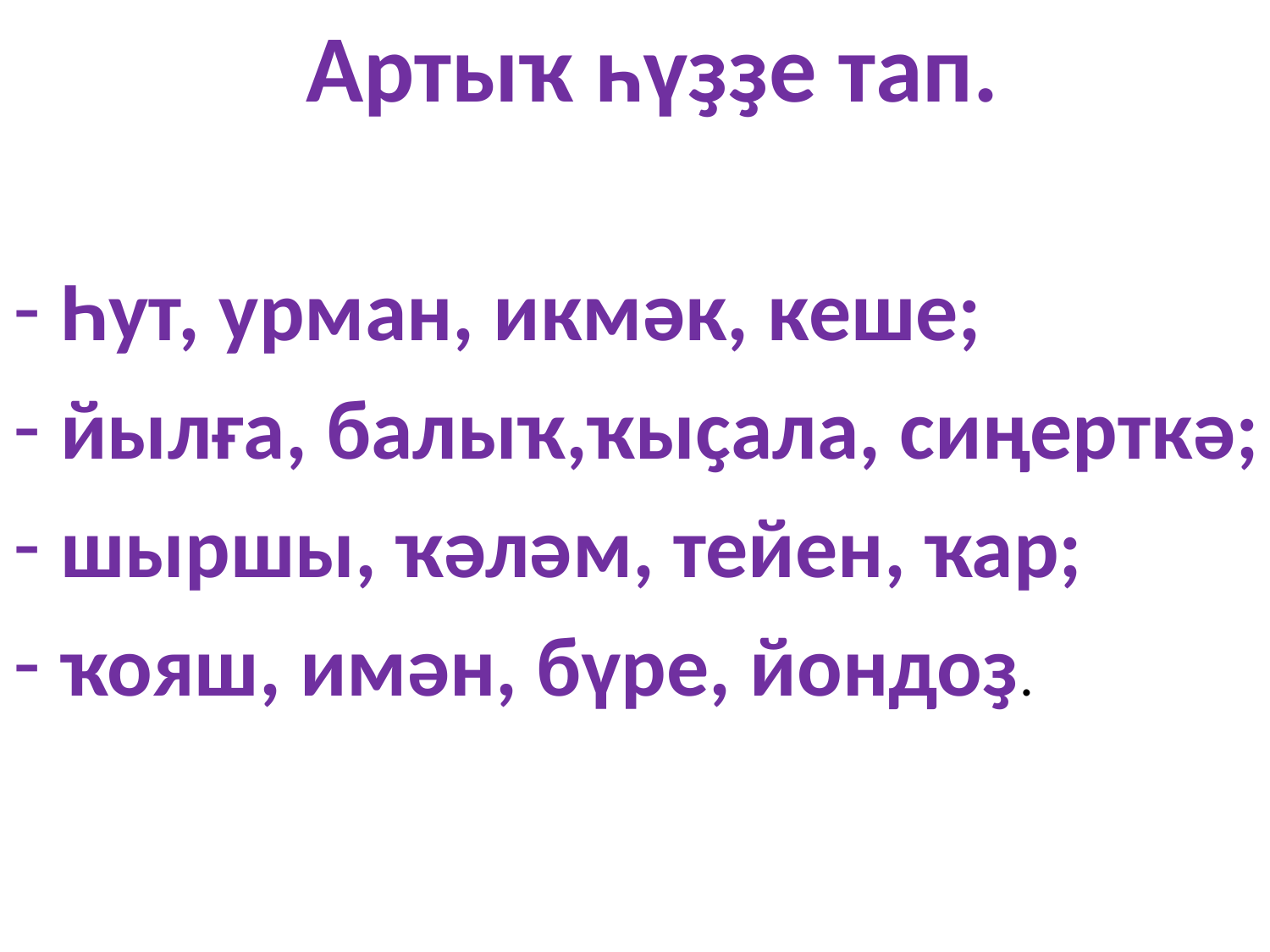

Артыҡ һүҙҙе тап.

Һут, урман, икмәк, кеше;
йылға, балыҡ,ҡыҫала, сиңерткә;
шыршы, ҡәләм, тейен, ҡар;
ҡояш, имән, бүре, йондоҙ.
#